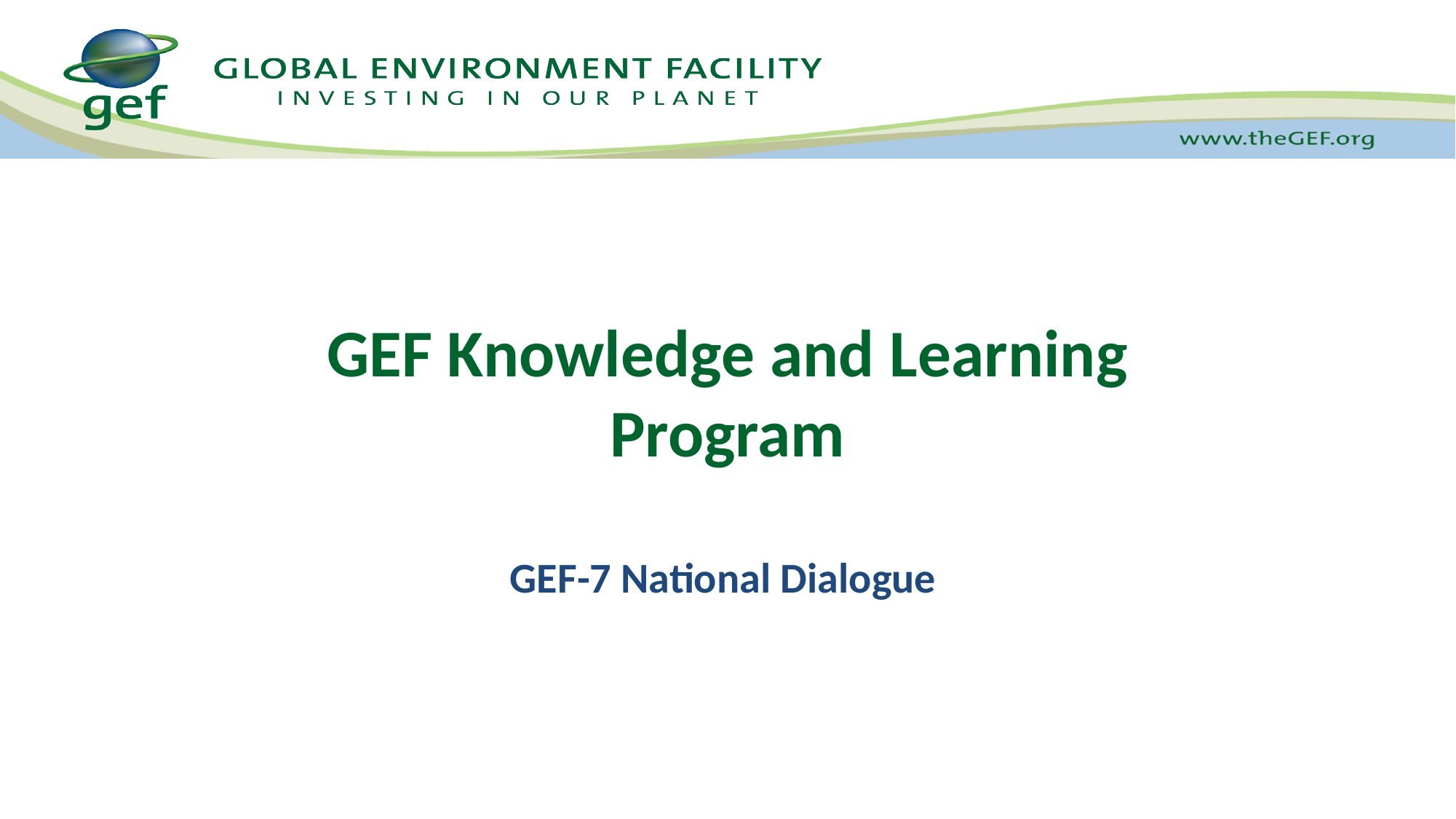

# GEF Knowledge and Learning Program GEF-7 National Dialogue